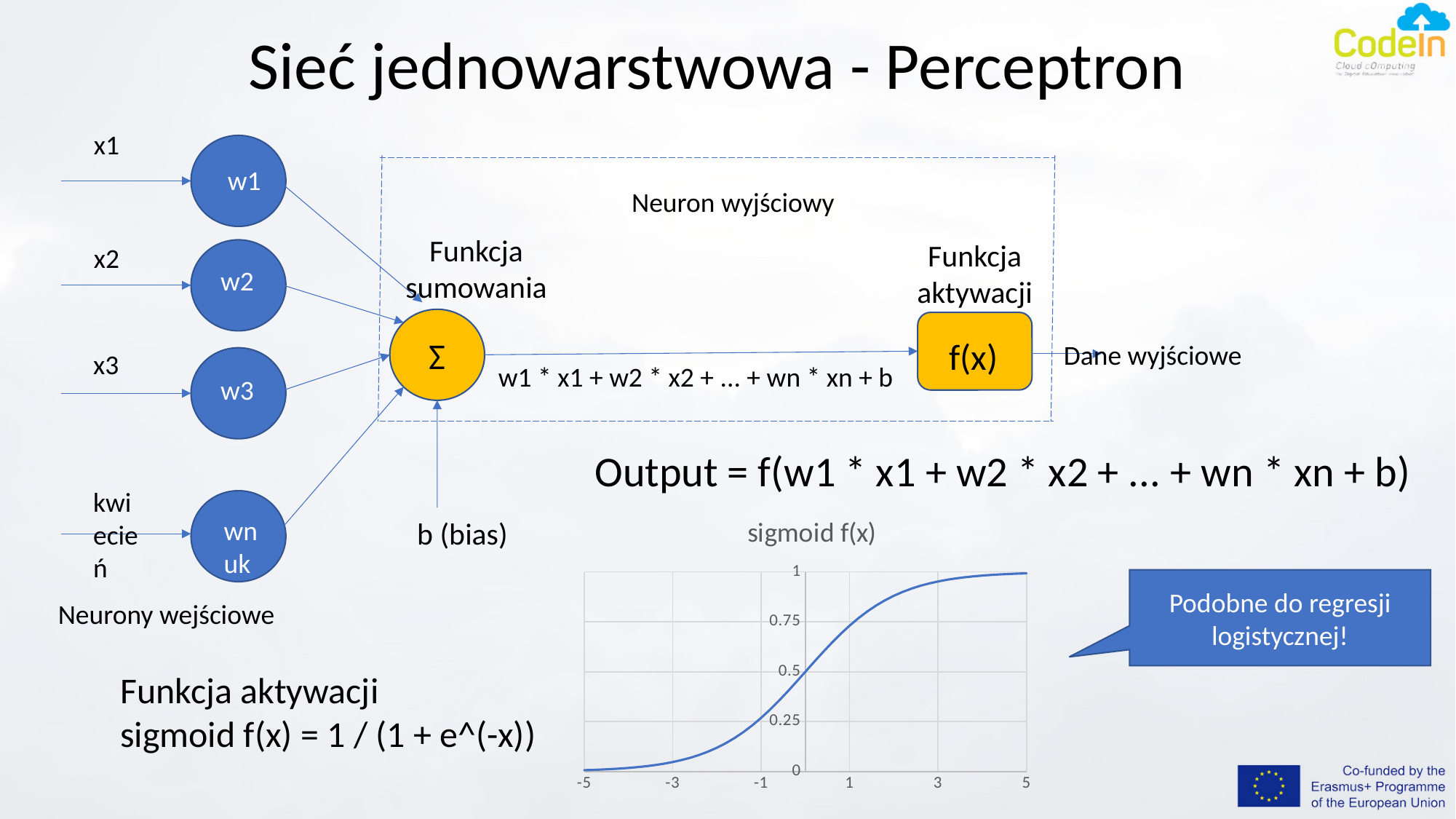

# Sieć jednowarstwowa - Perceptron
x1

w1
Neuron wyjściowy
Funkcja sumowania
Funkcja aktywacji
x2

w2
Σ

f(x)
Dane wyjściowe
x3

w1 * x1 + w2 * x2 + ... + wn * xn + b
w3
Output = f(w1 * x1 + w2 * x2 + ... + wn * xn + b)
kwiecień

### Chart: sigmoid f(x)

| Category | f |
|---|---|
wnuk
b (bias)
Podobne do regresji logistycznej!
Neurony wejściowe
Funkcja aktywacji
sigmoid f(x) = 1 / (1 + e^(-x))